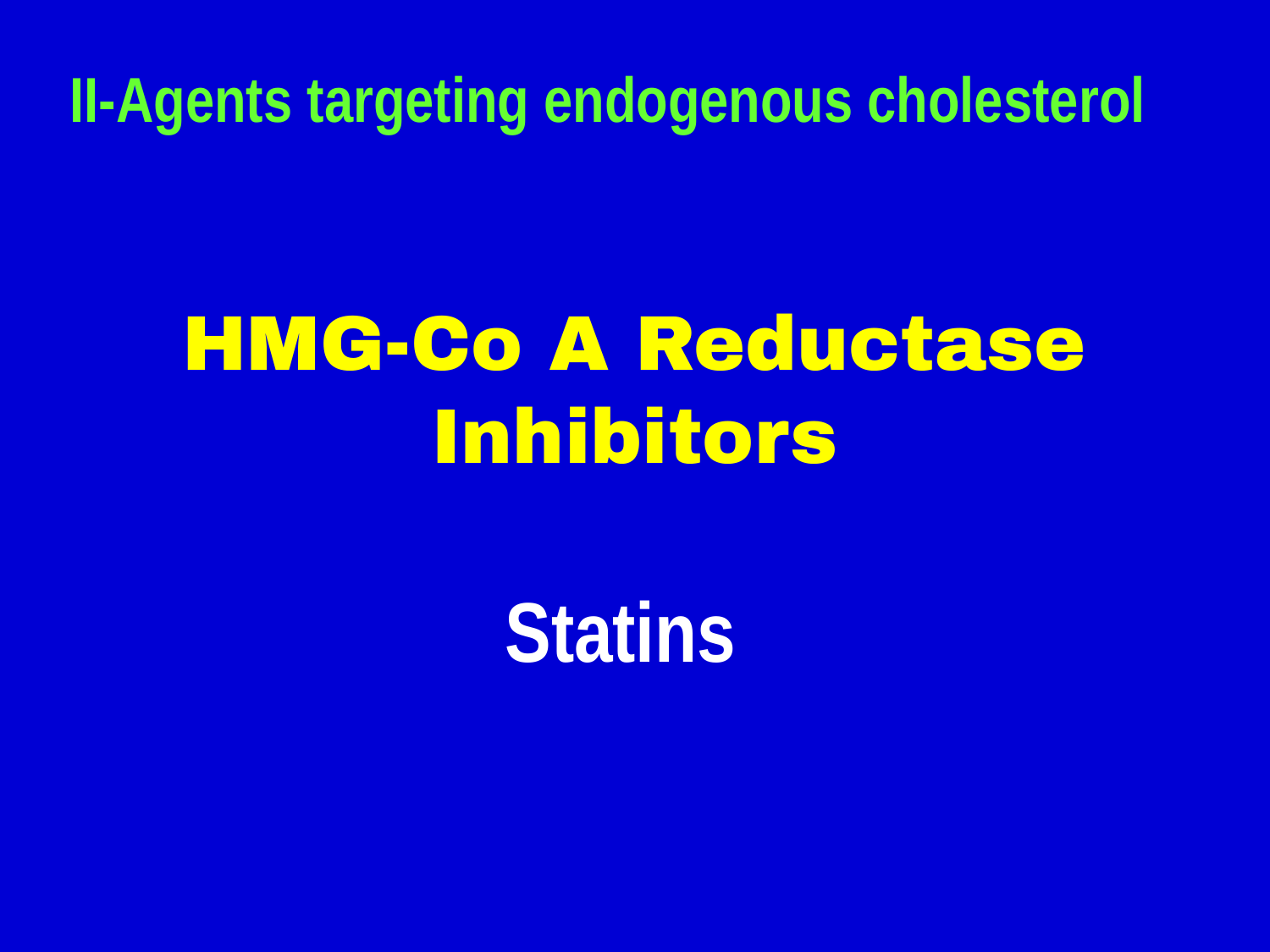

II-Agents targeting endogenous cholesterol
# HMG-Co A Reductase Inhibitors
Statins